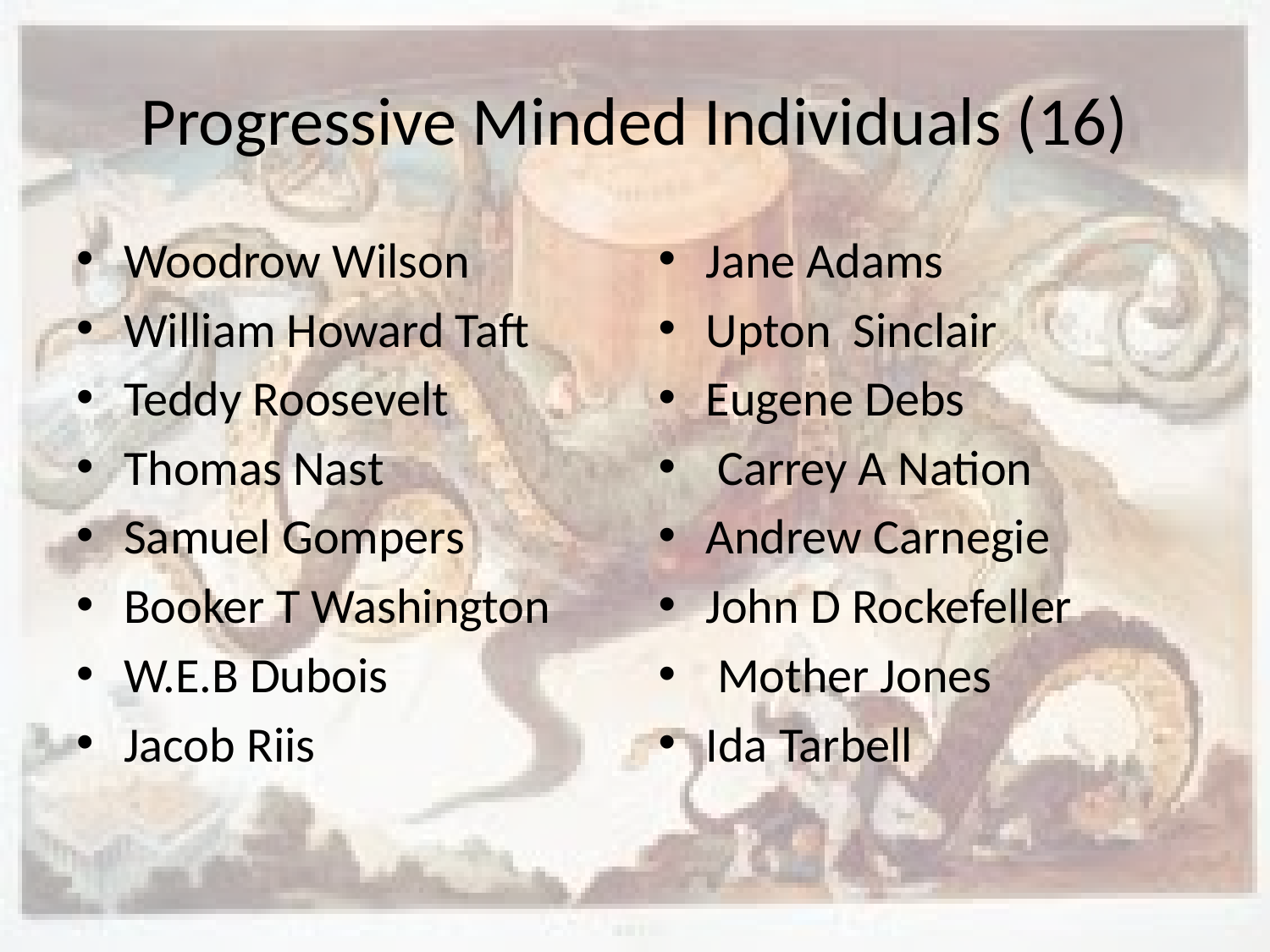

# Progressive Minded Individuals (16)
Woodrow Wilson
William Howard Taft
Teddy Roosevelt
Thomas Nast
Samuel Gompers
Booker T Washington
W.E.B Dubois
Jacob Riis

Jane Adams
Upton  Sinclair
Eugene Debs
 Carrey A Nation
Andrew Carnegie
John D Rockefeller
 Mother Jones
Ida Tarbell